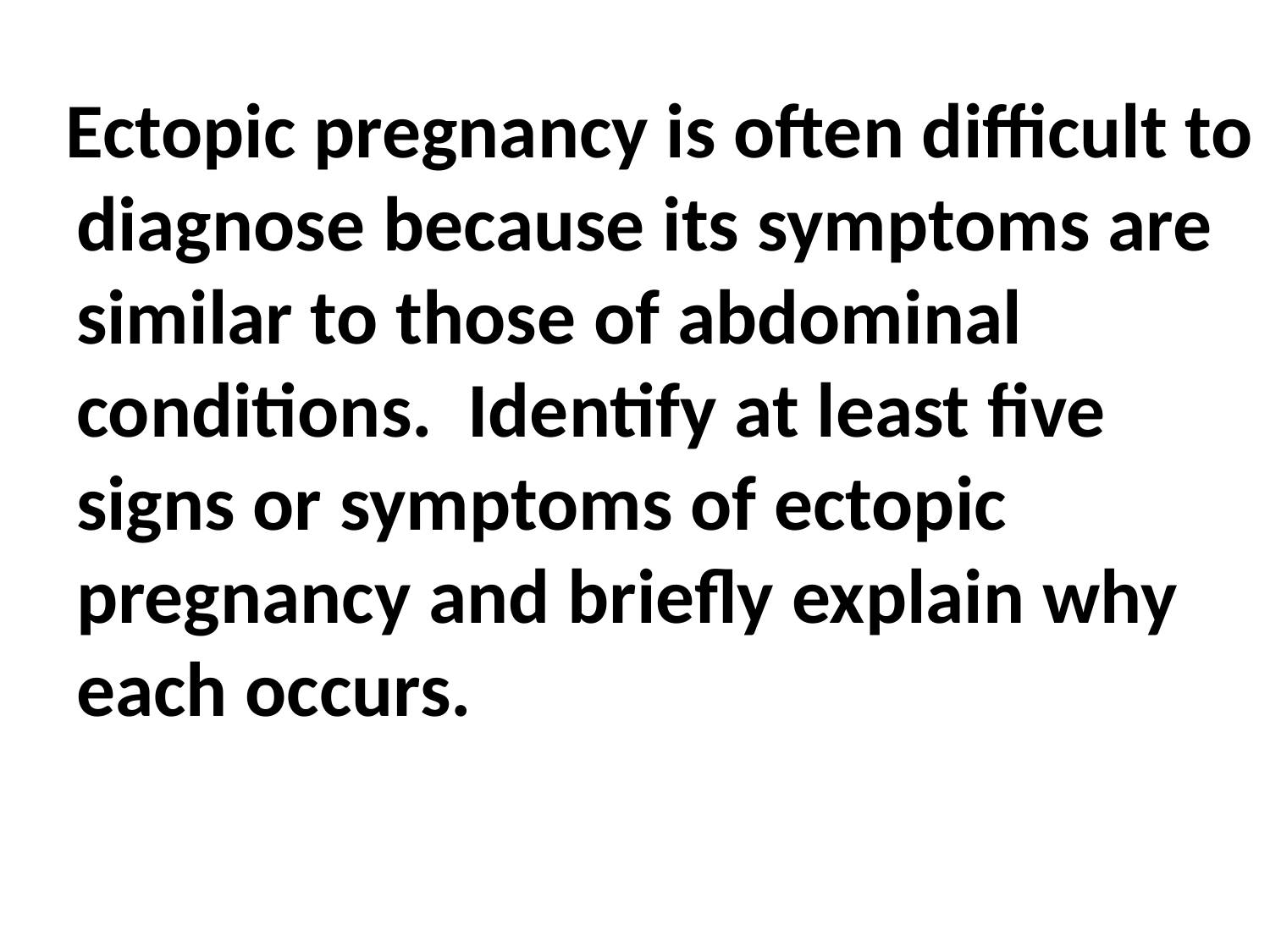

Ectopic pregnancy is often difficult to diagnose because its symptoms are similar to those of abdominal conditions.  Identify at least five signs or symptoms of ectopic pregnancy and briefly explain why each occurs.